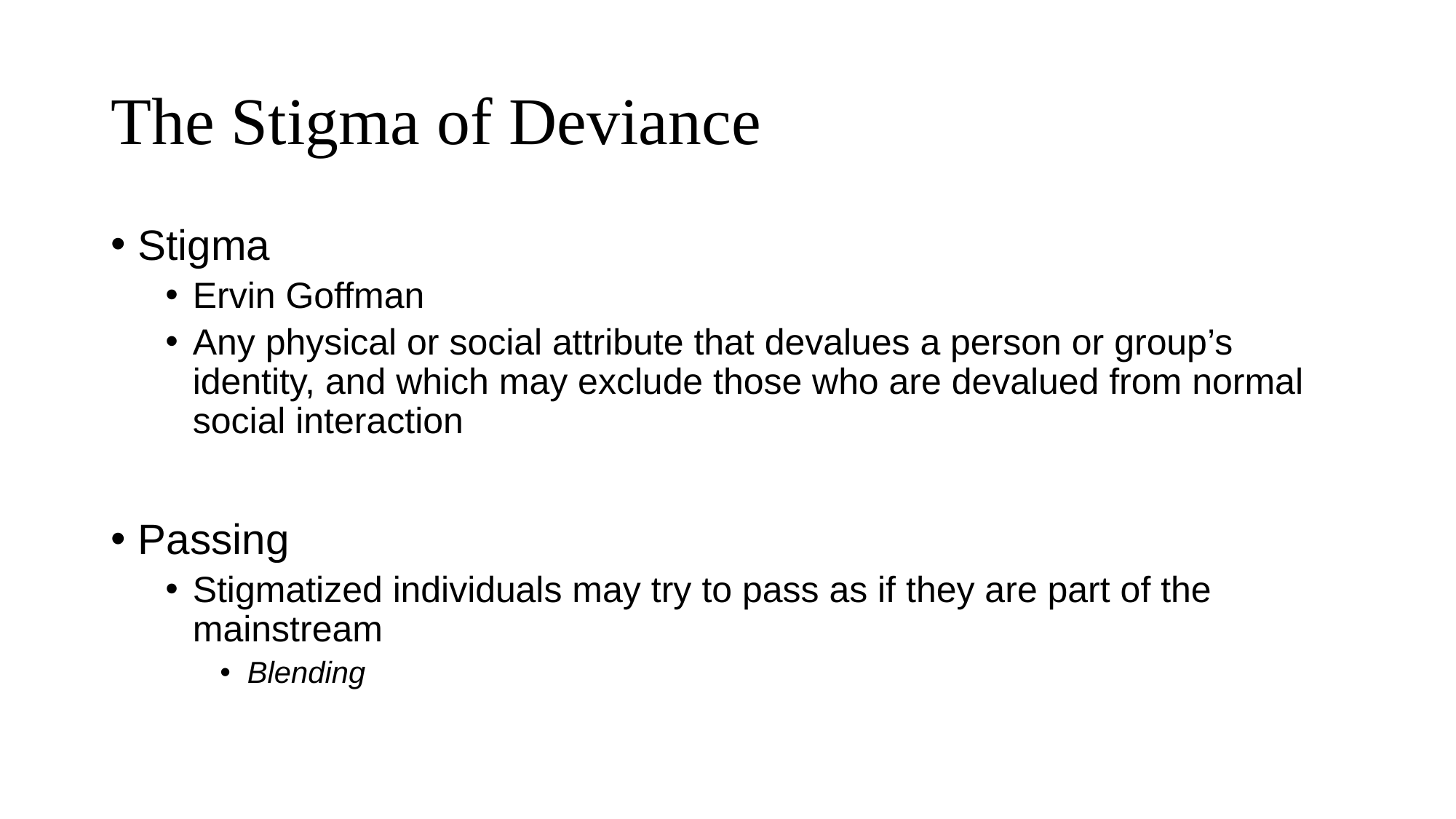

# The Stigma of Deviance
Stigma
Ervin Goffman
Any physical or social attribute that devalues a person or group’s identity, and which may exclude those who are devalued from normal social interaction

Passing
Stigmatized individuals may try to pass as if they are part of the mainstream
Blending